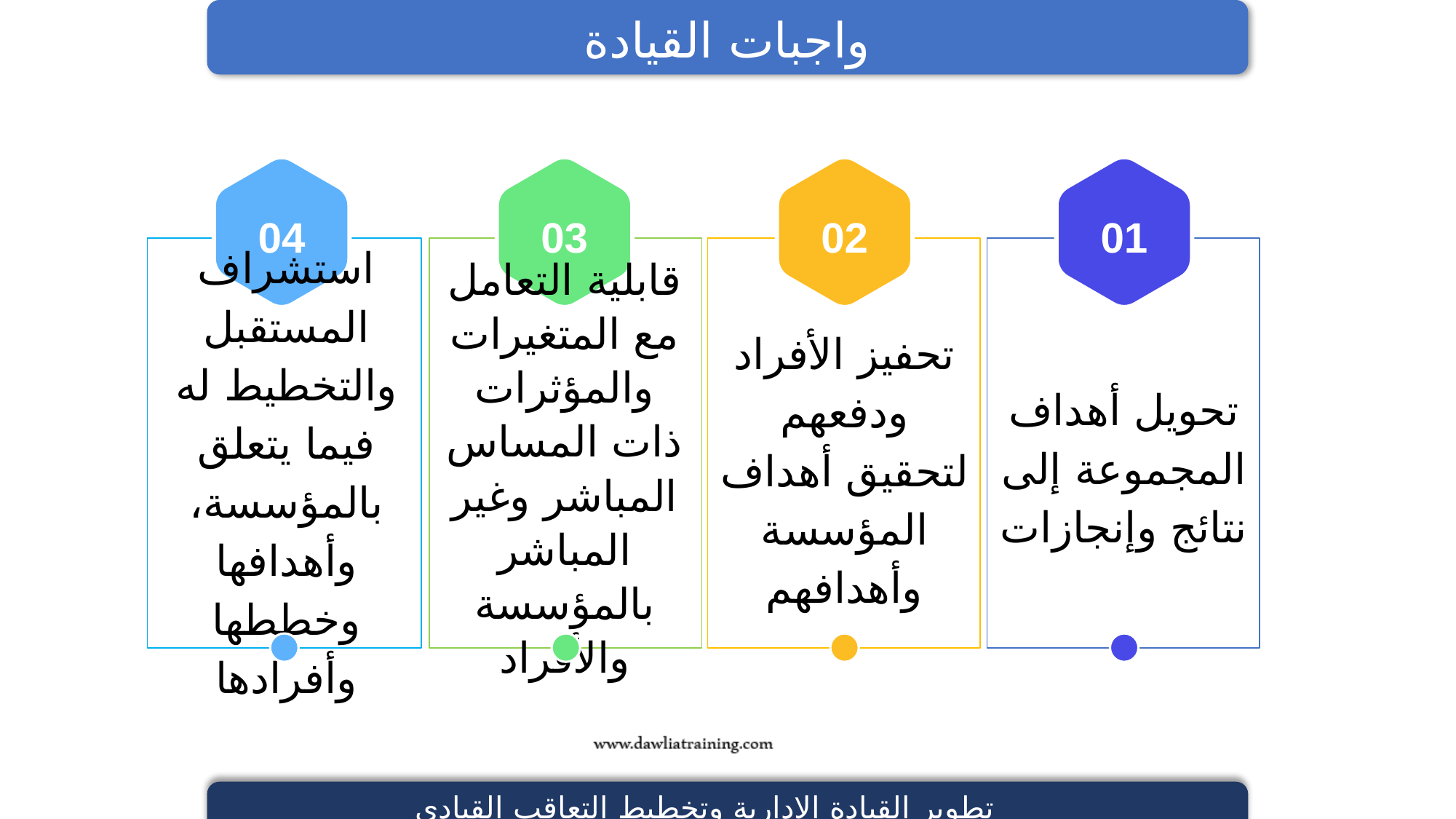

واجبات القيادة
04

استشراف المستقبل والتخطيط له فيما يتعلق بالمؤسسة، وأهدافها وخططها وأفرادها

03

قابلية التعامل مع المتغيرات والمؤثرات ذات المساس المباشر وغير المباشر بالمؤسسة والأفراد

02

تحفيز الأفراد ودفعهم لتحقيق أهداف المؤسسة وأهدافهم

01

تحويل أهداف المجموعة إلى نتائج وإنجازات

تطوير القيادة الإدارية وتخطيط التعاقب القيادي